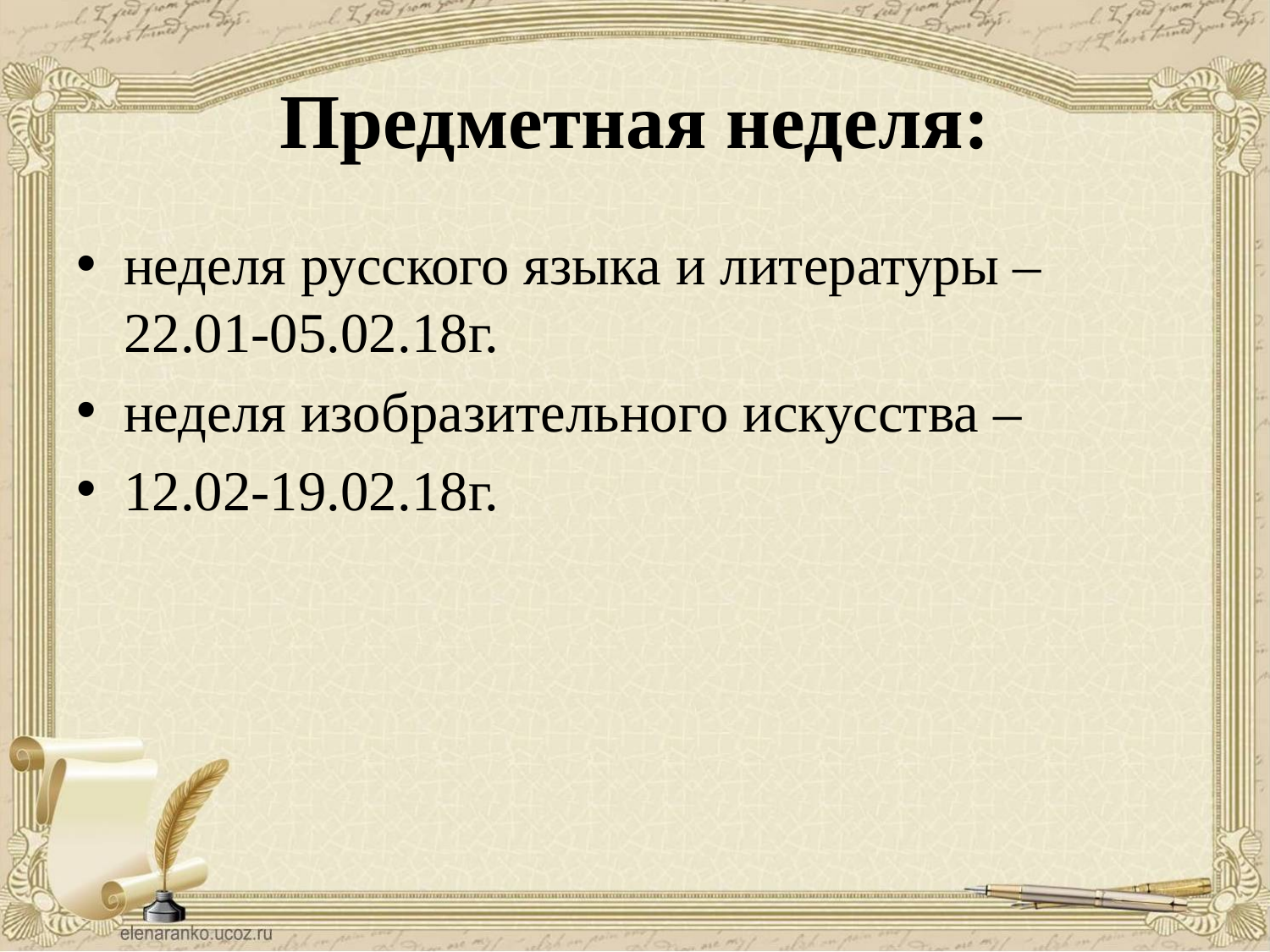

# Предметная неделя:
неделя русского языка и литературы – 22.01-05.02.18г.
неделя изобразительного искусства –
12.02-19.02.18г.